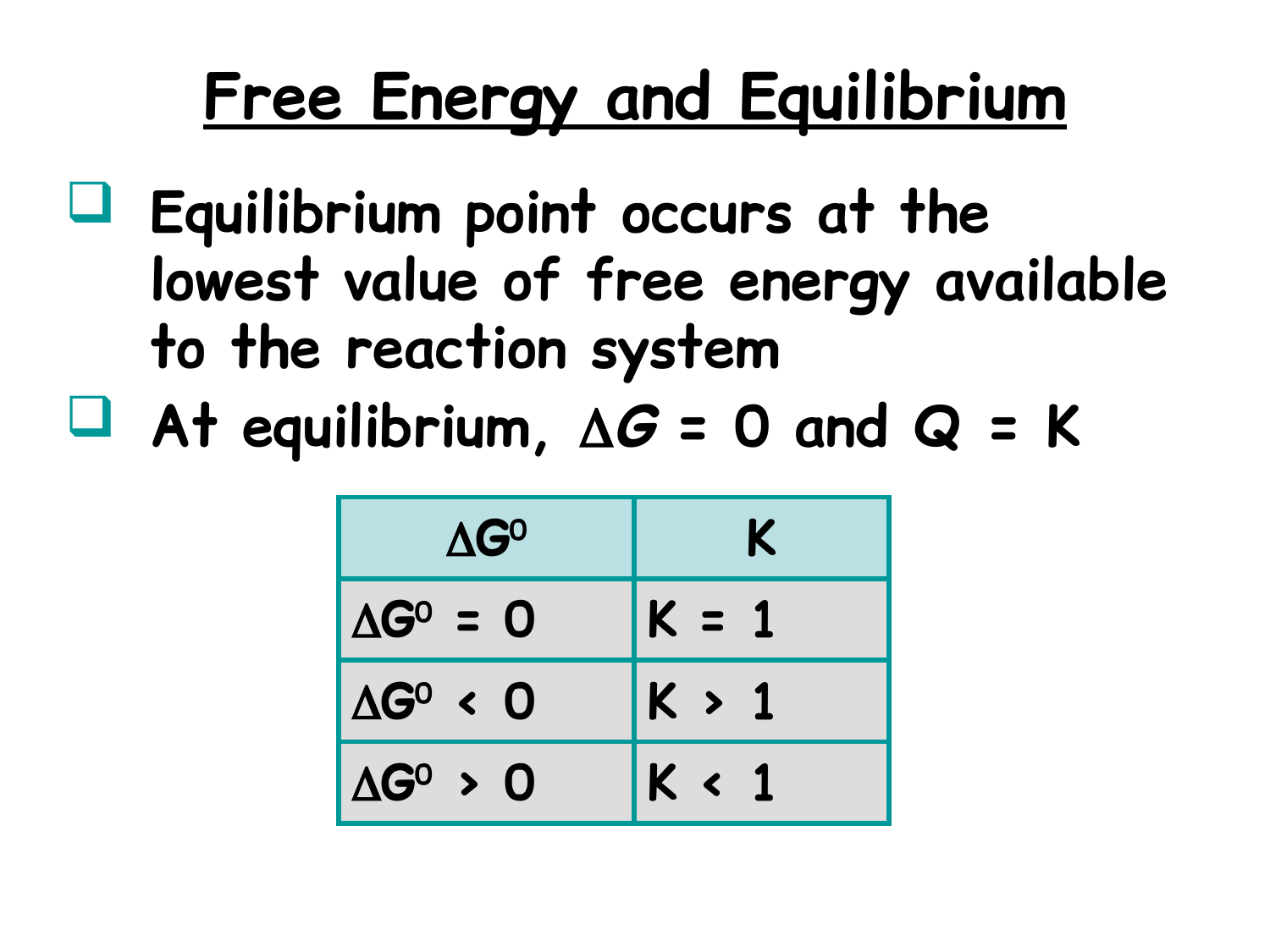

# Free Energy and Equilibrium
Equilibrium point occurs at the lowest value of free energy available to the reaction system
At equilibrium, ΔG = 0 and Q = K
| ΔG0 | K |
| --- | --- |
| ΔG0 = 0 | K = 1 |
| ΔG0 < 0 | K > 1 |
| ΔG0 > 0 | K < 1 |